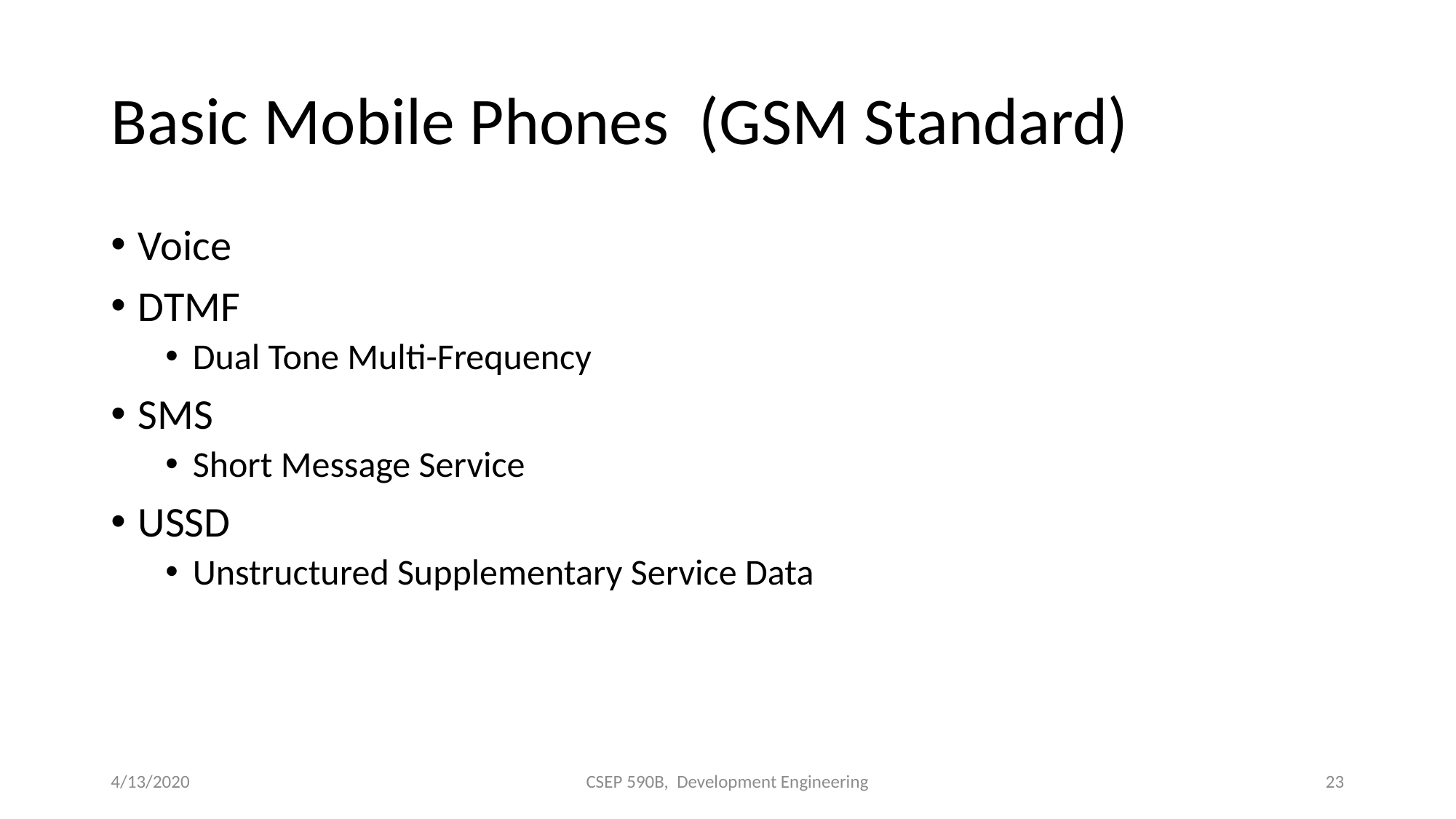

# Basic Mobile Phones  (GSM Standard)
Voice
DTMF
Dual Tone Multi-Frequency
SMS
Short Message Service
USSD
Unstructured Supplementary Service Data
4/13/2020
CSEP 590B,  Development Engineering
23